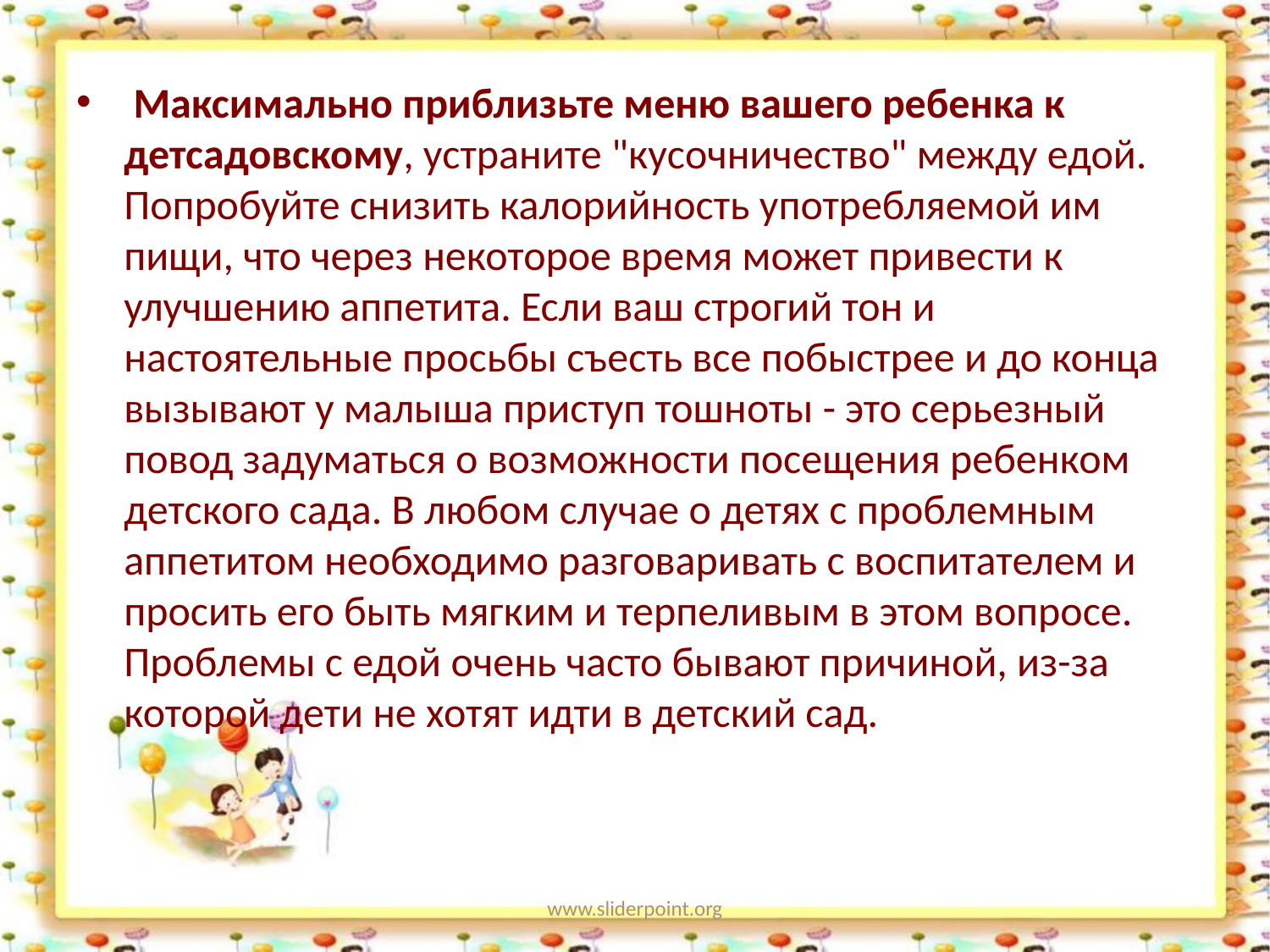

#
 Максимально приблизьте меню вашего ребенка к детсадовскому, устраните "кусочничество" между едой. Попробуйте снизить калорийность употребляемой им пищи, что через некоторое время может привести к улучшению аппетита. Если ваш строгий тон и настоятельные просьбы съесть все побыстрее и до конца вызывают у малыша приступ тошноты - это серьезный повод задуматься о возможности посещения ребенком детского сада. В любом случае о детях с проблемным аппетитом необходимо разговаривать с воспитателем и просить его быть мягким и терпеливым в этом вопросе. Проблемы с едой очень часто бывают причиной, из-за которой дети не хотят идти в детский сад.

www.sliderpoint.org